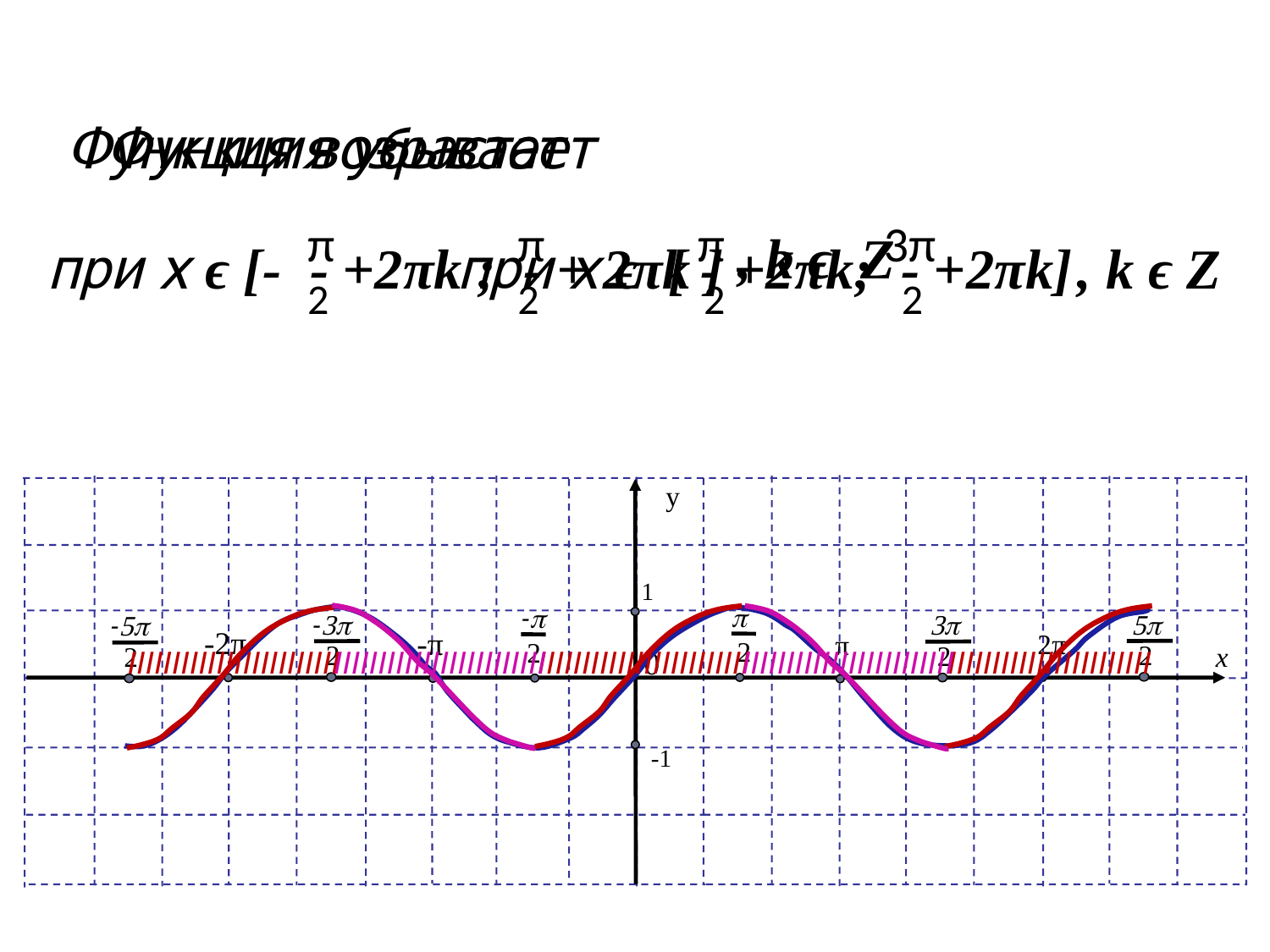

Функция возрастает
Функция убывает
π
π
π
3π
, k ϵ  Z
при х ϵ [-  - +2πk ;  - + 2πk ]
при х ϵ  [ - +2πk;  - +2πk]
, k ϵ Z
2
2
2
2

y

 1

 -1
π

2

-π

2

 5π
2

-3π
2

 3π
2

-5π
2

-2π

 -π

  2π

  π

0
x

IIIIIIIIIIIIIIIIIIIIIIII
IIIIIIIIIIIIIIIIIIIIIIII
IIIIIIIIIIIIIIIIIIIIIIII
IIIIIIIIIIIIIIIIIIIIIIII
IIIIIIIIIIIIIIIIIIIIIII